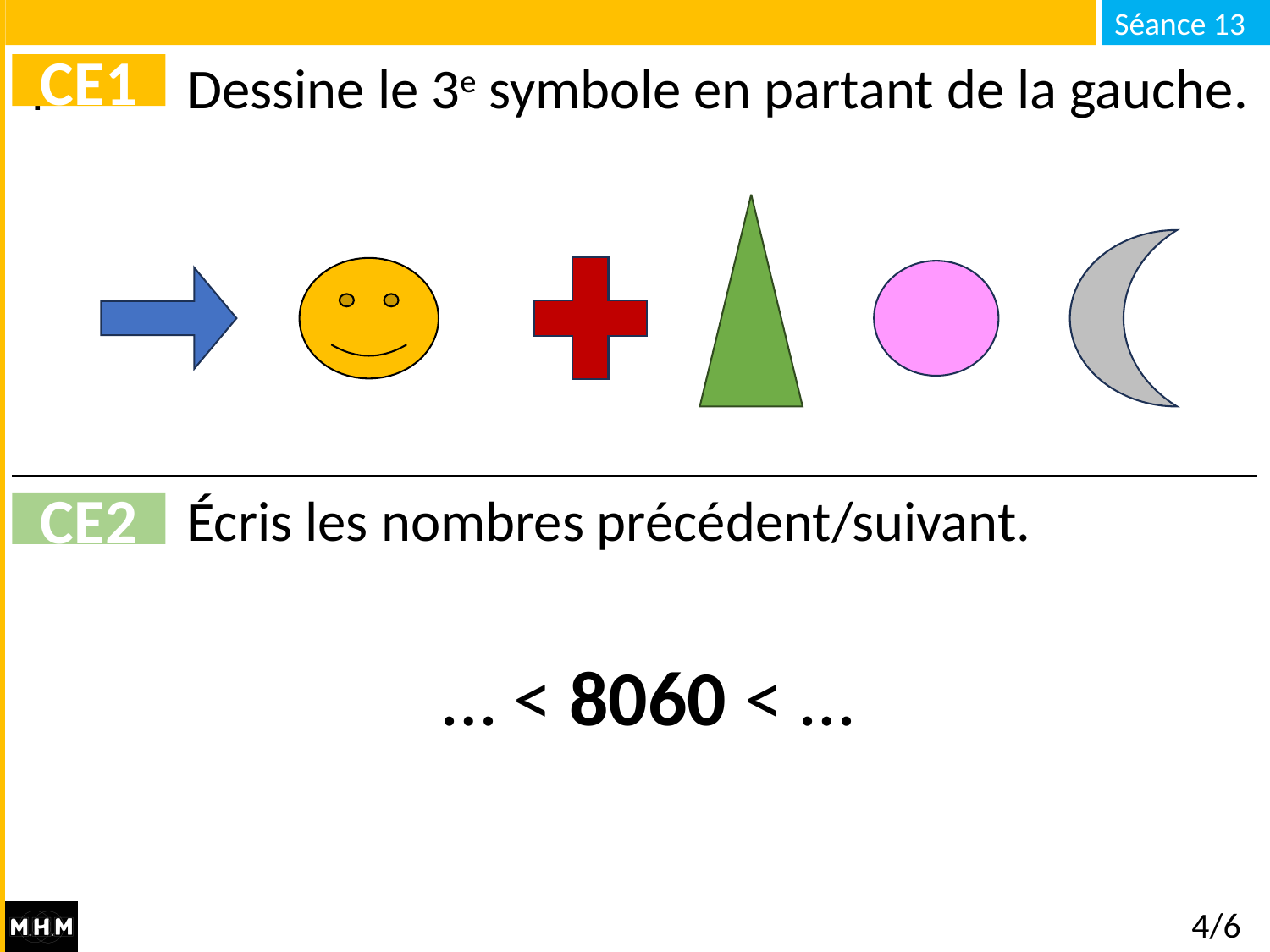

# Dessine le 3e symbole en partant de la gauche.
CE1

Écris les nombres précédent/suivant.
CE2
… < 8060 < …
4/6